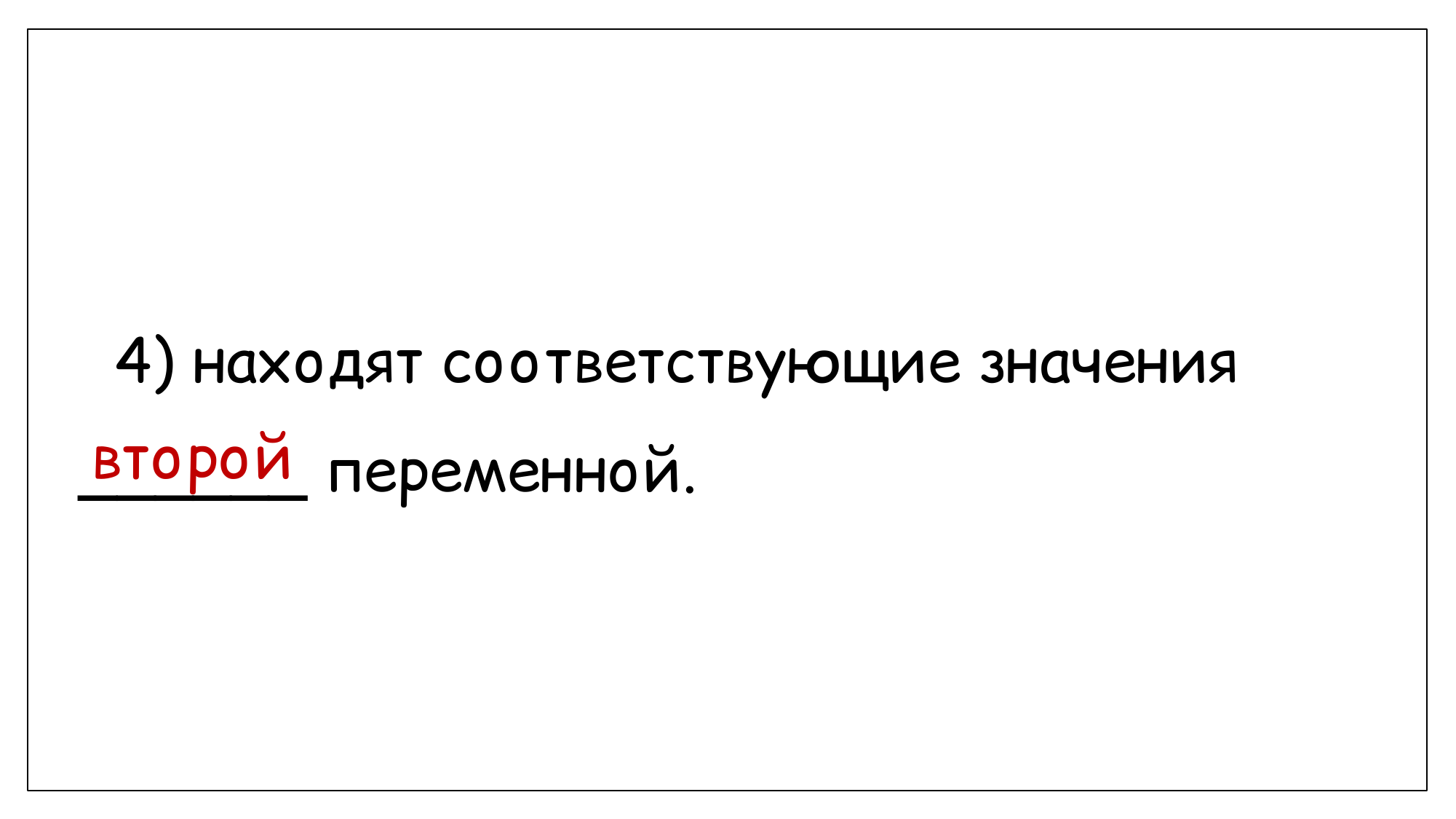

4) находят соответствующие значения ______ переменной.
второй